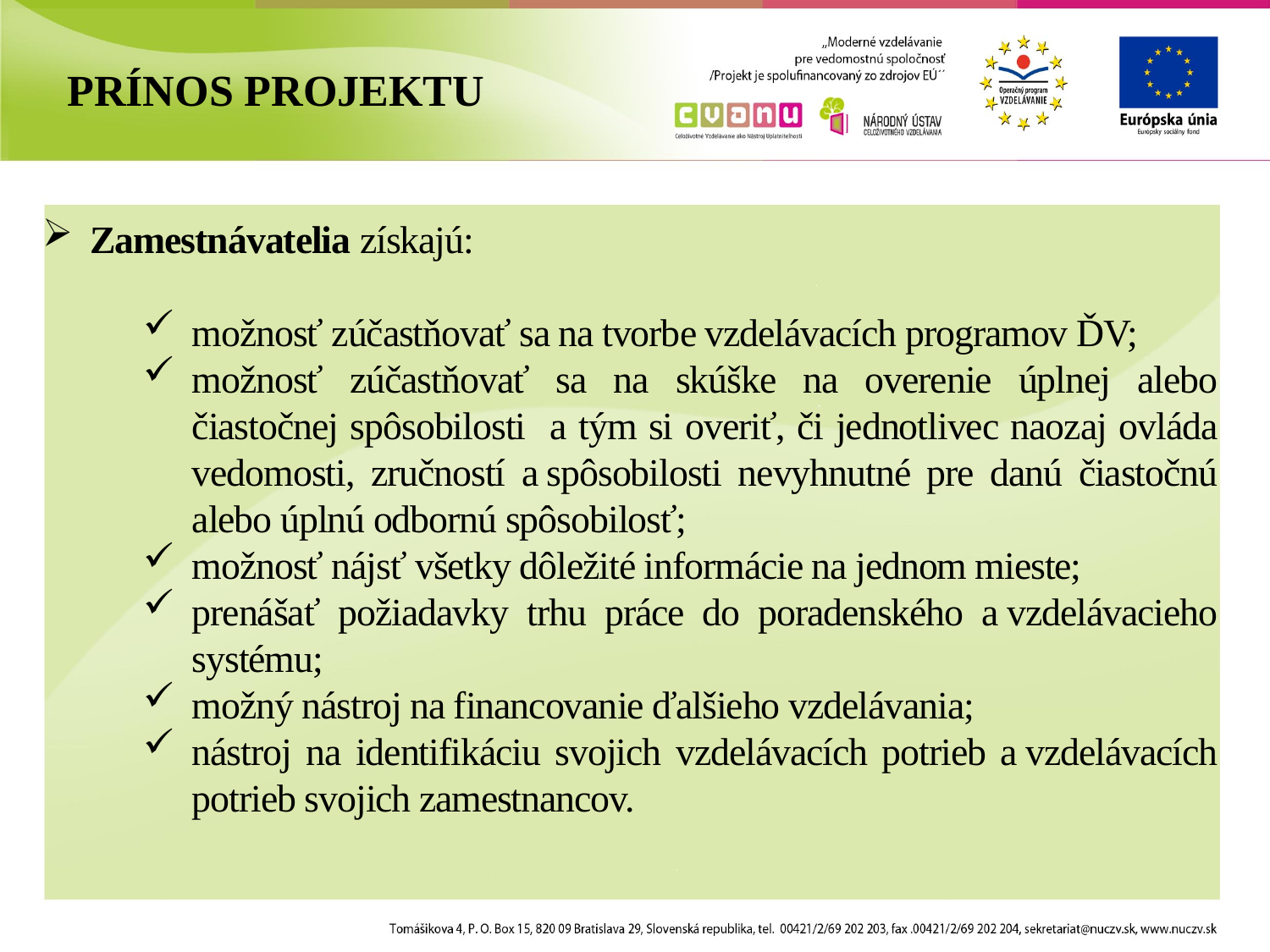

PRÍNOS PROJEKTU
Zamestnávatelia získajú:

možnosť zúčastňovať sa na tvorbe vzdelávacích programov ĎV;
možnosť zúčastňovať sa na skúške na overenie úplnej alebo čiastočnej spôsobilosti  a tým si overiť, či jednotlivec naozaj ovláda vedomosti, zručností a spôsobilosti nevyhnutné pre danú čiastočnú alebo úplnú odbornú spôsobilosť;
možnosť nájsť všetky dôležité informácie na jednom mieste;
prenášať požiadavky trhu práce do poradenského a vzdelávacieho systému;
možný nástroj na financovanie ďalšieho vzdelávania;
nástroj na identifikáciu svojich vzdelávacích potrieb a vzdelávacích potrieb svojich zamestnancov.